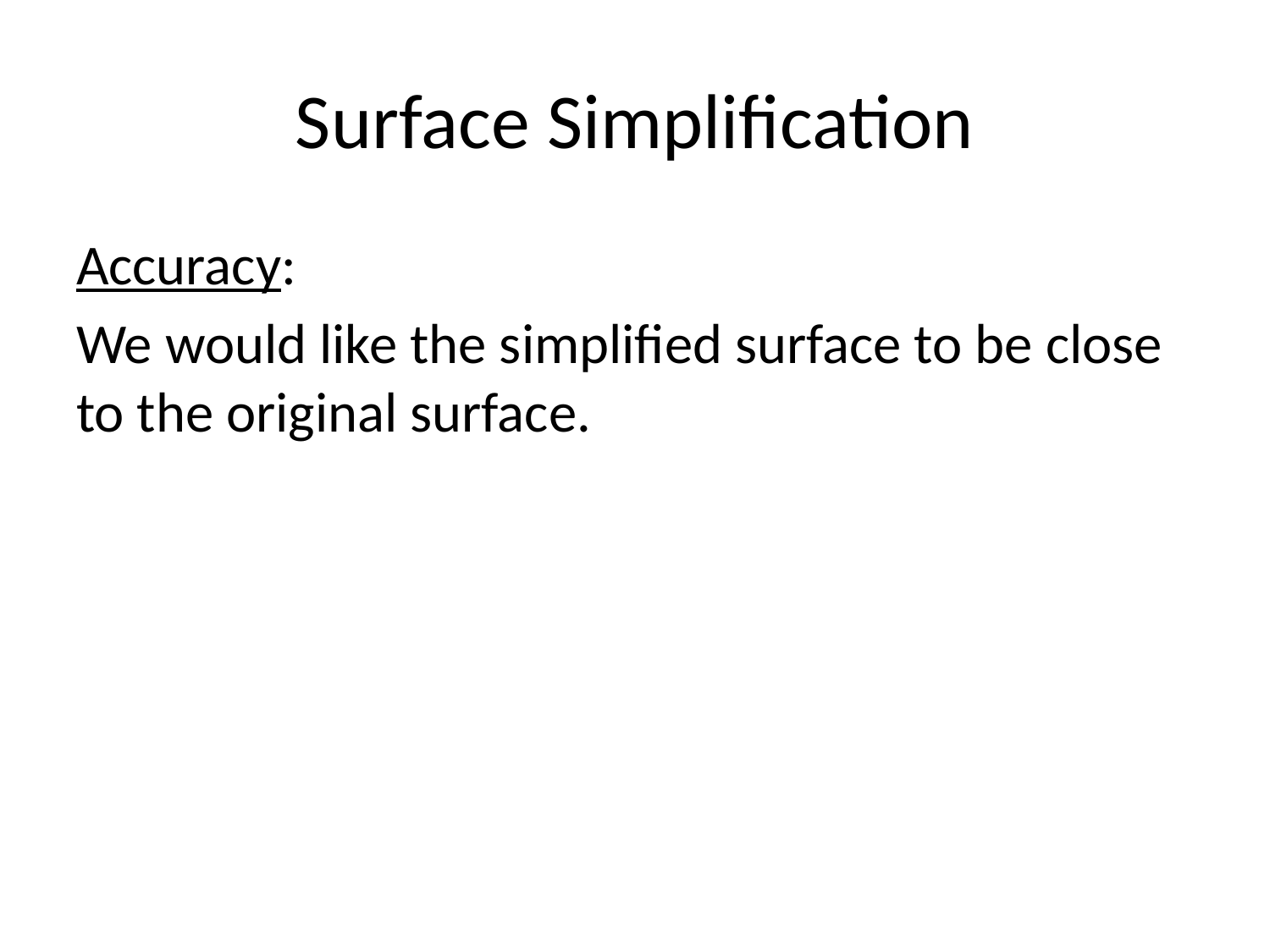

# Surface Simplification
Accuracy:
We would like the simplified surface to be close to the original surface.